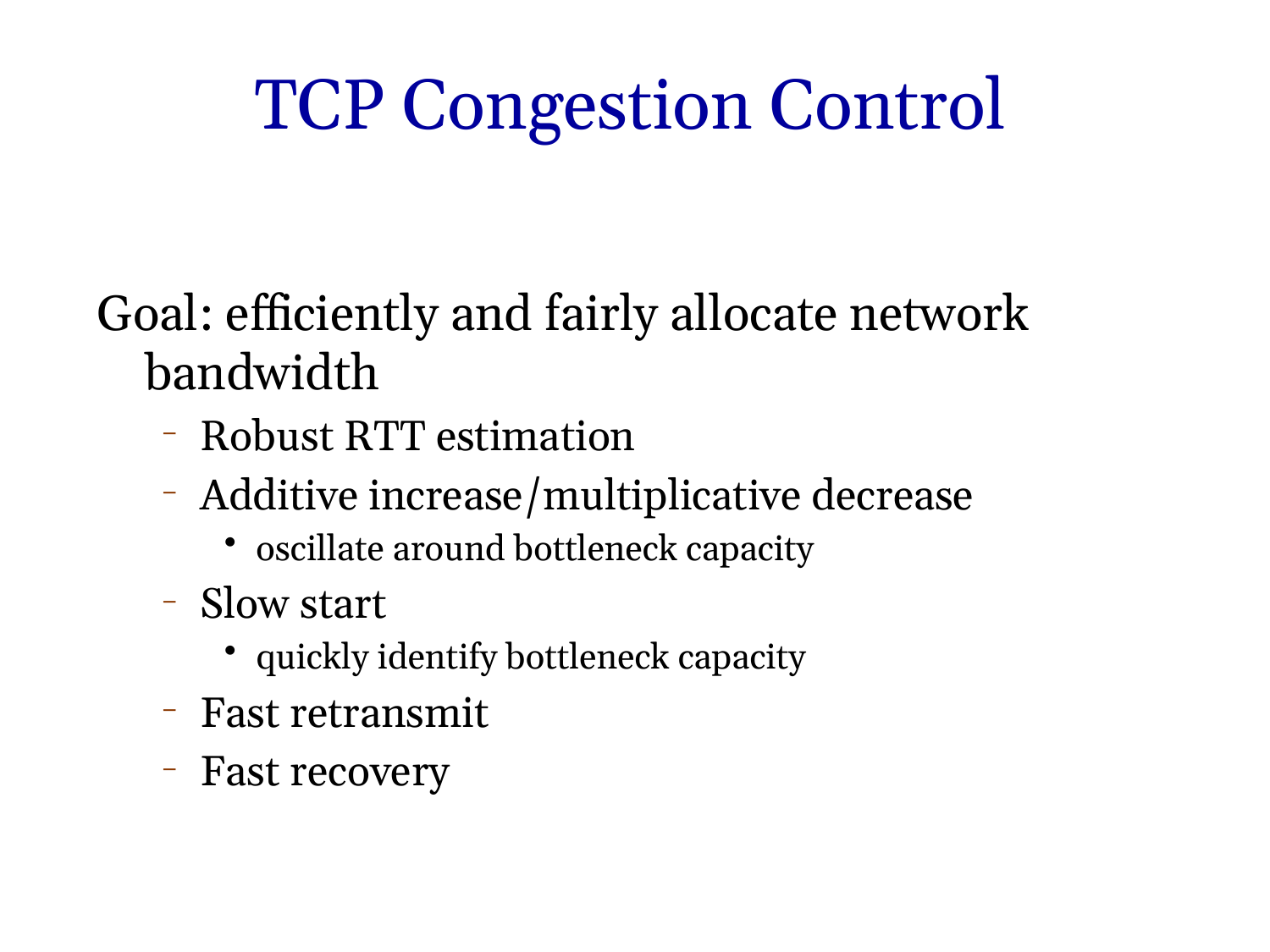

# TCP Congestion Control
Goal: efficiently and fairly allocate network bandwidth
Robust RTT estimation
Additive increase/multiplicative decrease
oscillate around bottleneck capacity
Slow start
quickly identify bottleneck capacity
Fast retransmit
Fast recovery